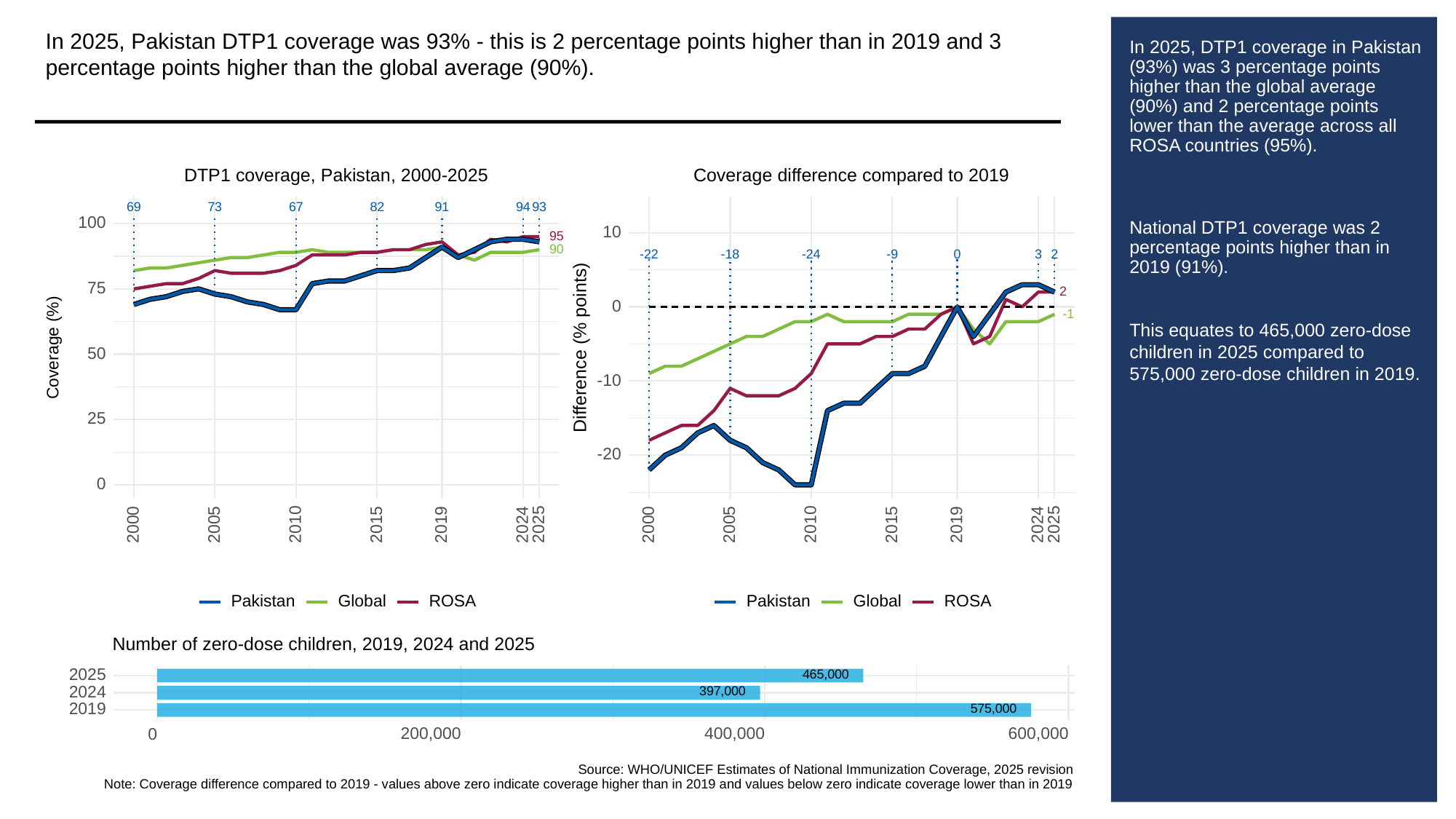

In 2025, Pakistan DTP1 coverage was 93% - this is 2 percentage points higher than in 2019 and 3 percentage points higher than the global average (90%).
# In 2025, DTP1 coverage in Pakistan (93%) was 3 percentage points higher than the global average (90%) and 2 percentage points lower than the average across all ROSA countries (95%).

National DTP1 coverage was 2 percentage points higher than in 2019 (91%).

This equates to 465,000 zero-dose children in 2025 compared to 575,000 zero-dose children in 2019.

Coverage difference compared to 2019
DTP1 coverage, Pakistan, 2000-2025

73
93
69
67
82
91
94
100

10
95

90

3
-18
-9
0
-22
-24
2

75

2

0

-1

Difference (% points)
Coverage (%)

50

-10

25

-20

0

2000
2005
2010
2015
2019
2024
2025
2000
2005
2010
2015
2019
2024
2025
ROSA
ROSA
Global
Global
Pakistan
Pakistan

Number of zero-dose children, 2019, 2024 and 2025

465,000
2025

397,000
2024

575,000
2019

200,000
400,000
600,000
0
Source: WHO/UNICEF Estimates of National Immunization Coverage, 2025 revision
Note: Coverage difference compared to 2019 - values above zero indicate coverage higher than in 2019 and values below zero indicate coverage lower than in 2019